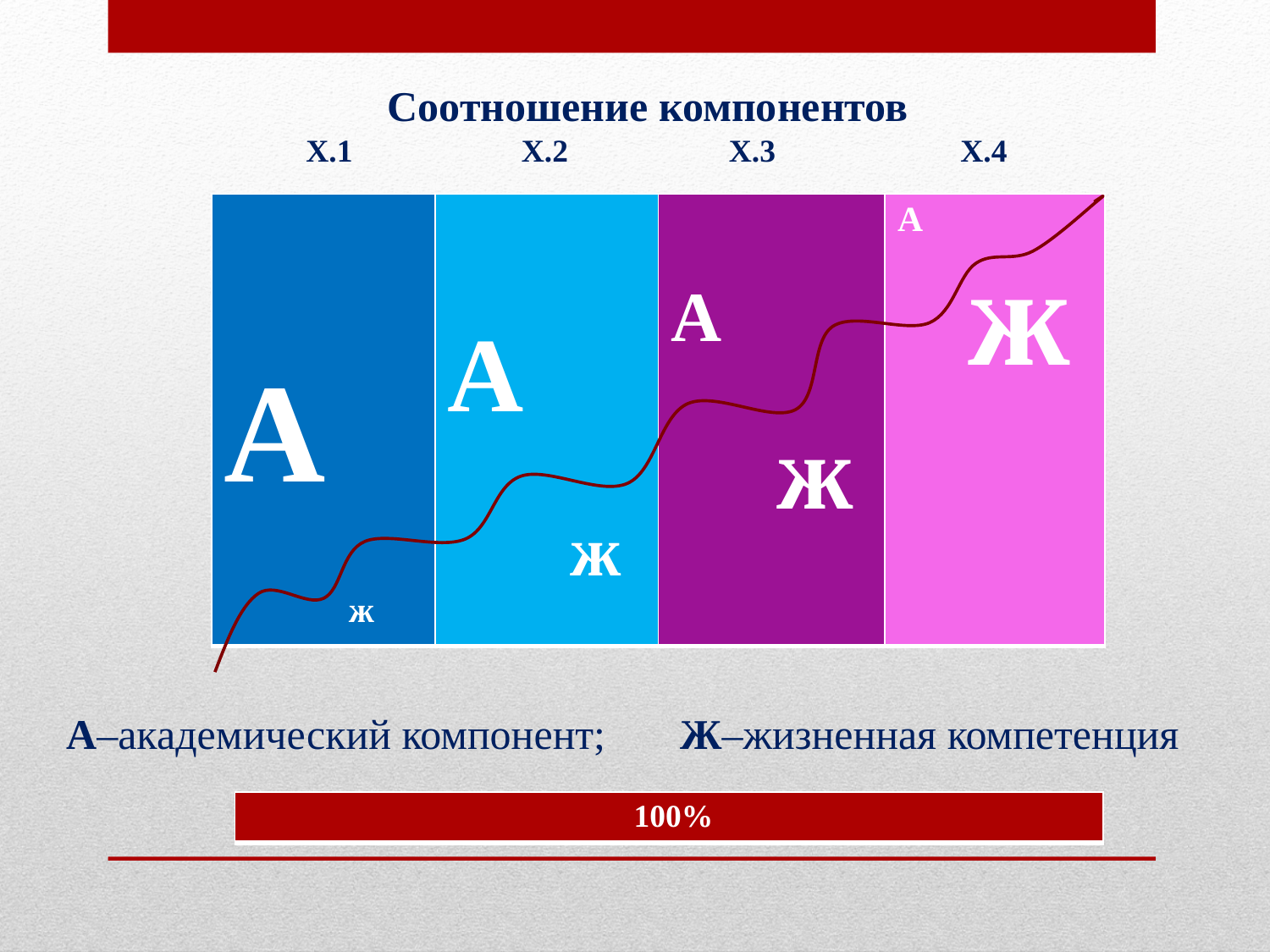

Соотношение компонентов
  Х.1                     Х.2                    Х.3                       Х.4
| A ж | А ж | А ж | А ж |
| --- | --- | --- | --- |

#
A–академический компонент;       Ж–жизненная компетенция
| 100% |
| --- |